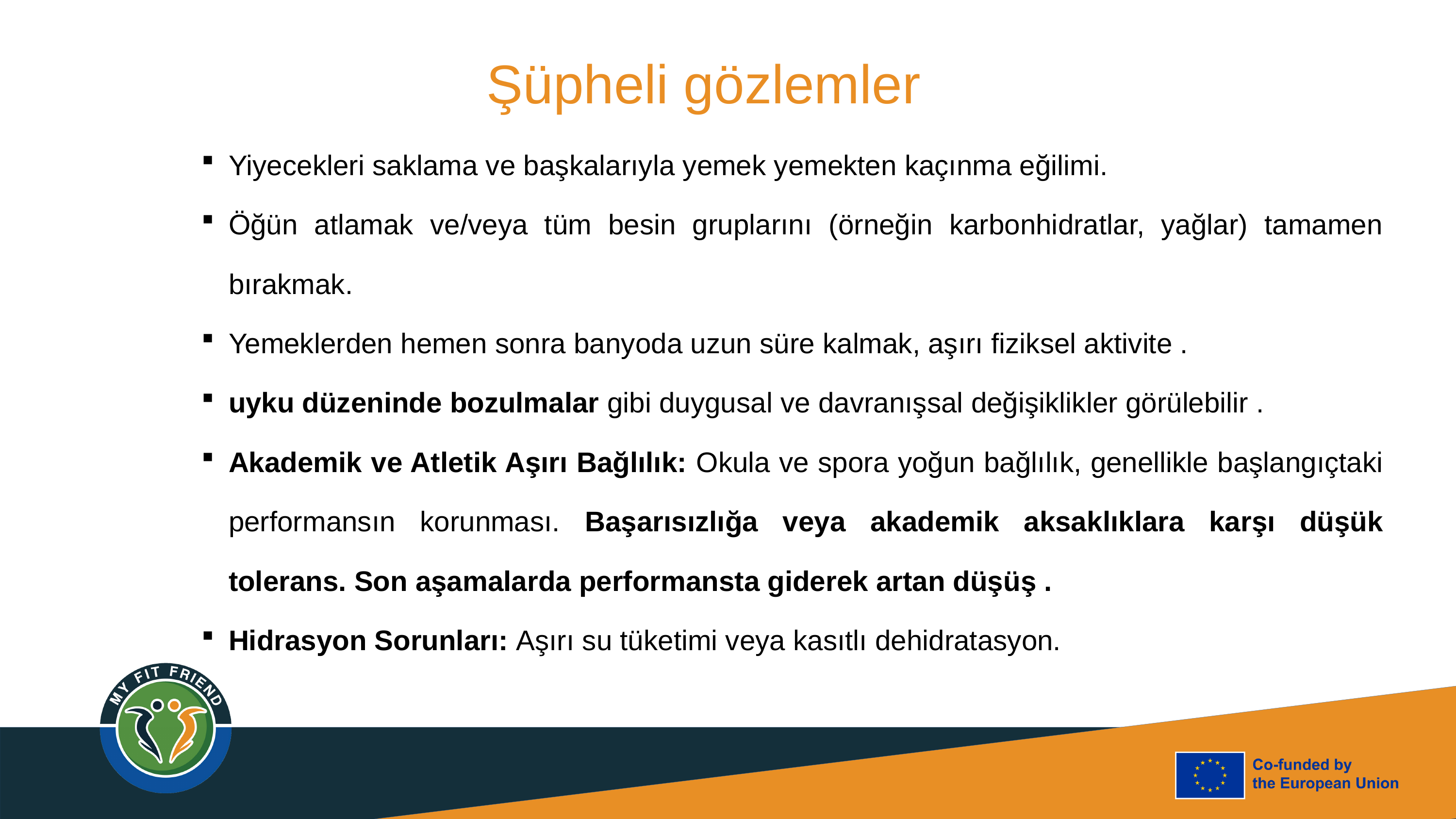

Şüpheli gözlemler
Yiyecekleri saklama ve başkalarıyla yemek yemekten kaçınma eğilimi.
Öğün atlamak ve/veya tüm besin gruplarını (örneğin karbonhidratlar, yağlar) tamamen bırakmak.
Yemeklerden hemen sonra banyoda uzun süre kalmak, aşırı fiziksel aktivite .
uyku düzeninde bozulmalar gibi duygusal ve davranışsal değişiklikler görülebilir .
Akademik ve Atletik Aşırı Bağlılık: Okula ve spora yoğun bağlılık, genellikle başlangıçtaki performansın korunması. Başarısızlığa veya akademik aksaklıklara karşı düşük tolerans. Son aşamalarda performansta giderek artan düşüş .
Hidrasyon Sorunları: Aşırı su tüketimi veya kasıtlı dehidratasyon.